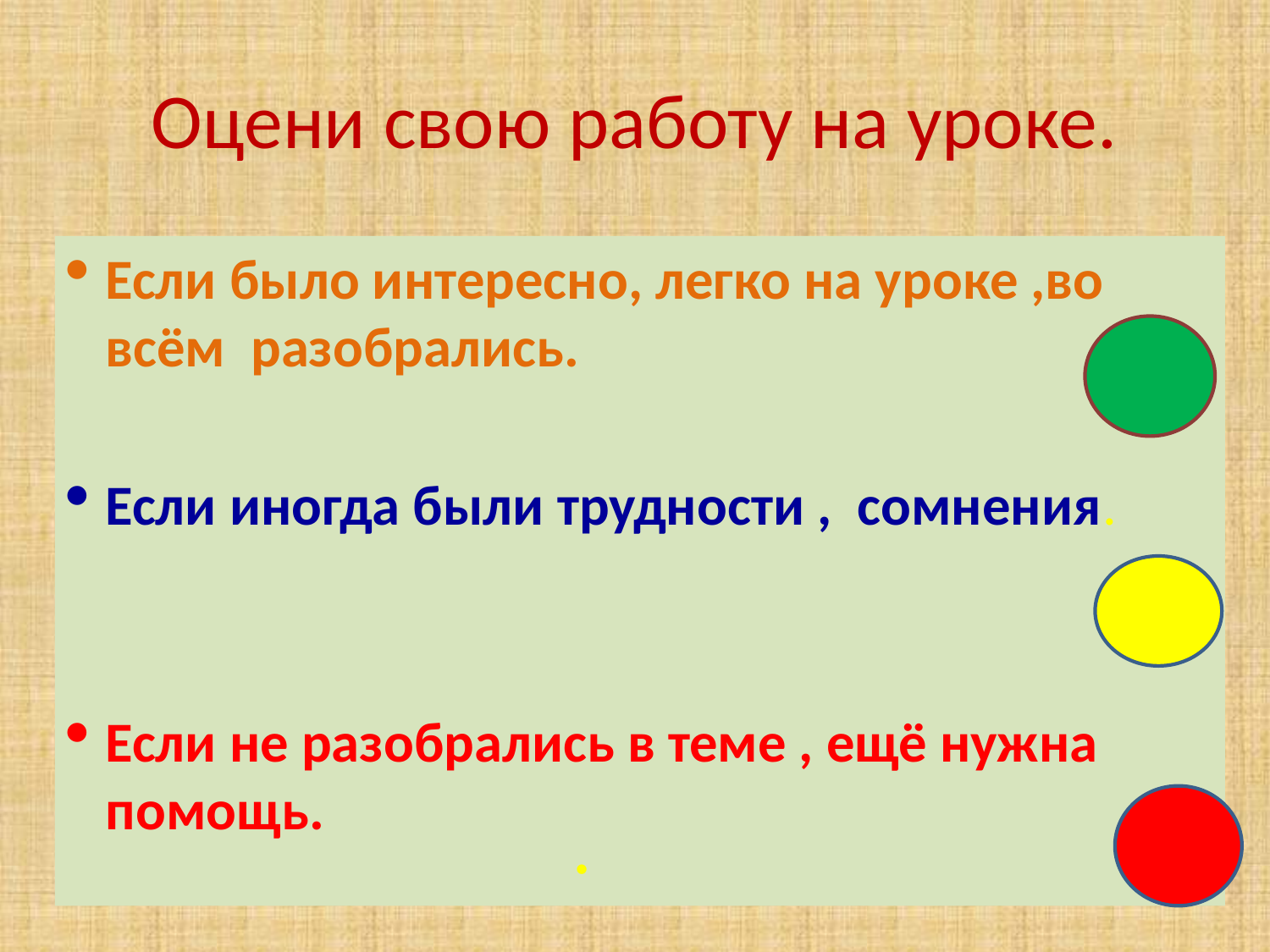

# Оцени свою работу на уроке.
Если было интересно, легко на уроке ,во        всём  разобрались.

Если иногда были трудности ,  сомнения.

Если не разобрались в теме , ещё нужна помощь.